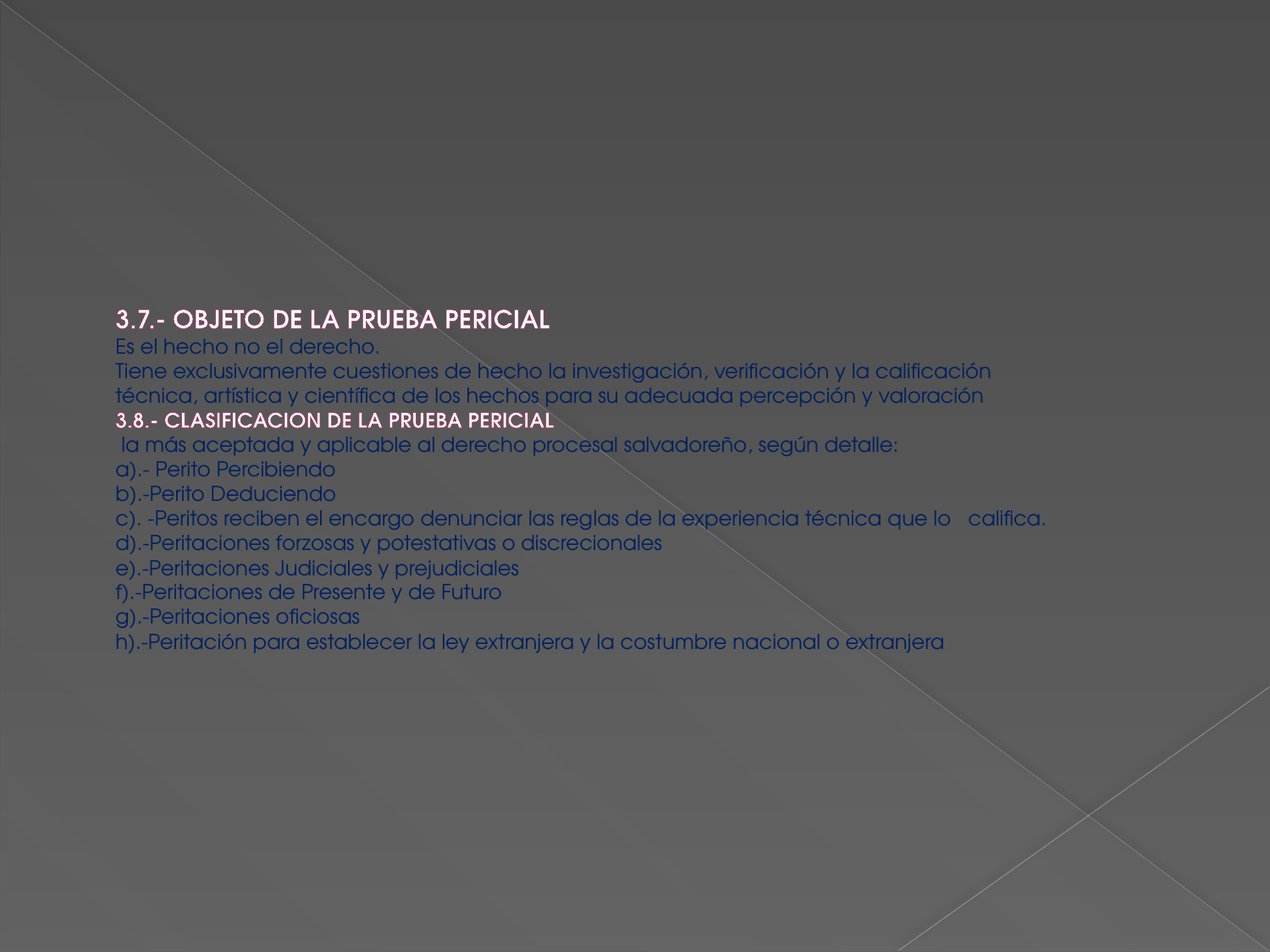

# 3.7.- OBJETO DE LA PRUEBA PERICIAL Es el hecho no el derecho. Tiene exclusivamente cuestiones de hecho la investigación, verificación y la calificación técnica, artística y científica de los hechos para su adecuada percepción y valoración 3.8.- CLASIFICACION DE LA PRUEBA PERICIAL la más aceptada y aplicable al derecho procesal salvadoreño, según detalle: a).- Perito Percibiendo b).-Perito Deduciendo c). -Peritos reciben el encargo denunciar las reglas de la experiencia técnica que lo   califica. d).-Peritaciones forzosas y potestativas o discrecionales e).-Peritaciones Judiciales y prejudiciales f).-Peritaciones de Presente y de Futuro g).-Peritaciones oficiosas h).-Peritación para establecer la ley extranjera y la costumbre nacional o extranjera